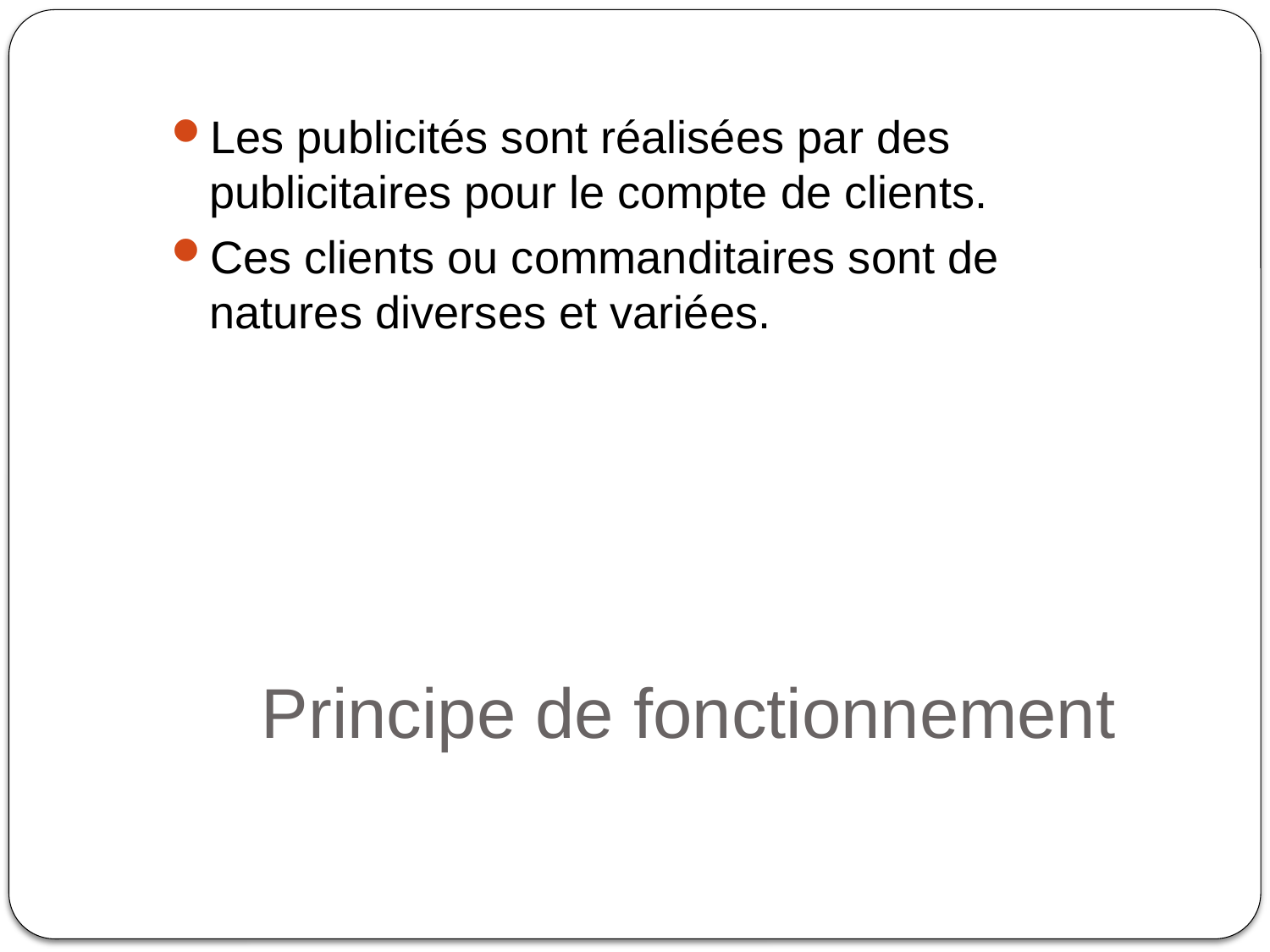

Les publicités sont réalisées par des publicitaires pour le compte de clients.
Ces clients ou commanditaires sont de natures diverses et variées.
# Principe de fonctionnement